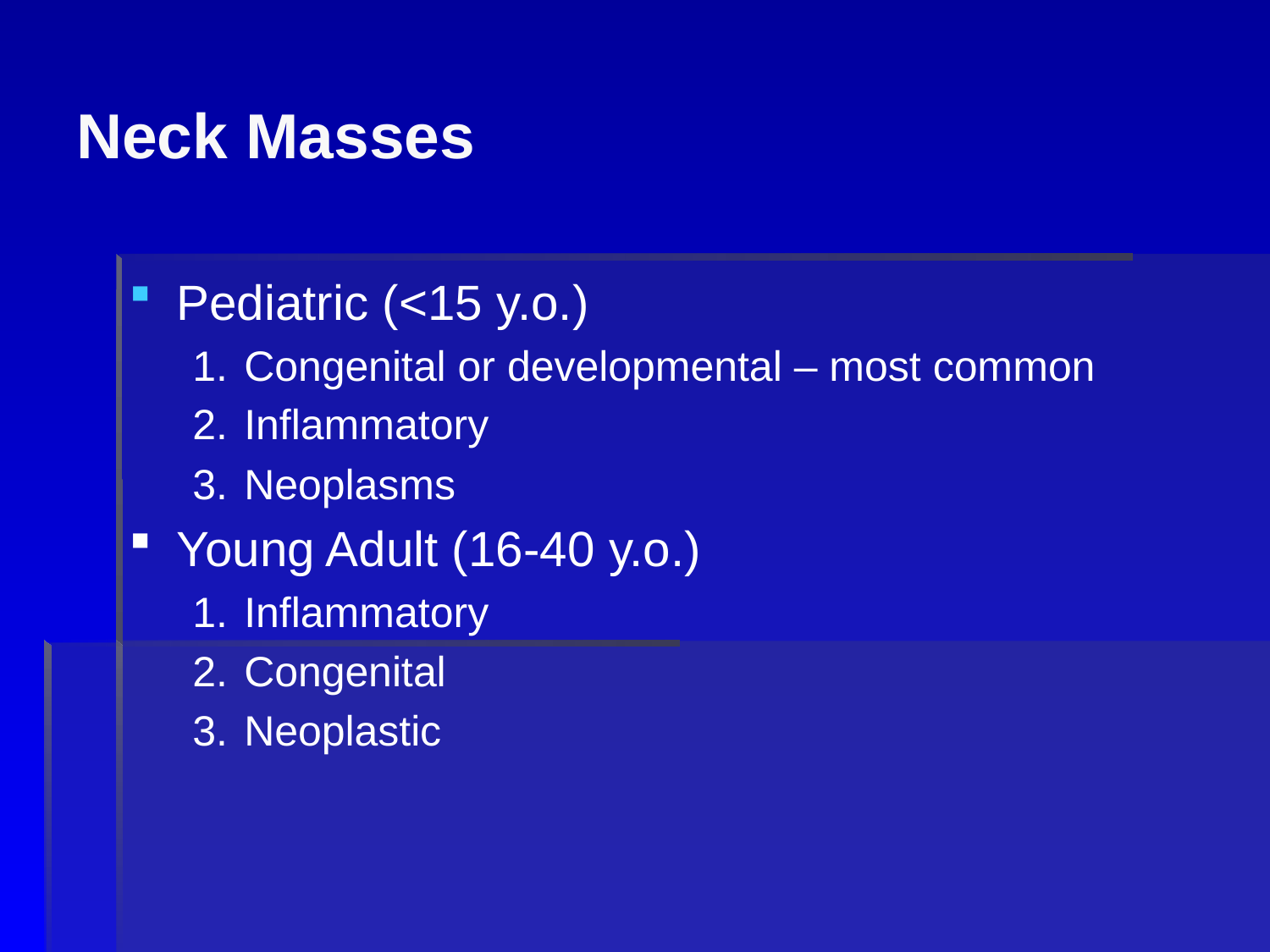

# Neck Masses
Pediatric (<15 y.o.)
 Congenital or developmental – most common
 Inflammatory
 Neoplasms
Young Adult (16-40 y.o.)
 Inflammatory
 Congenital
 Neoplastic